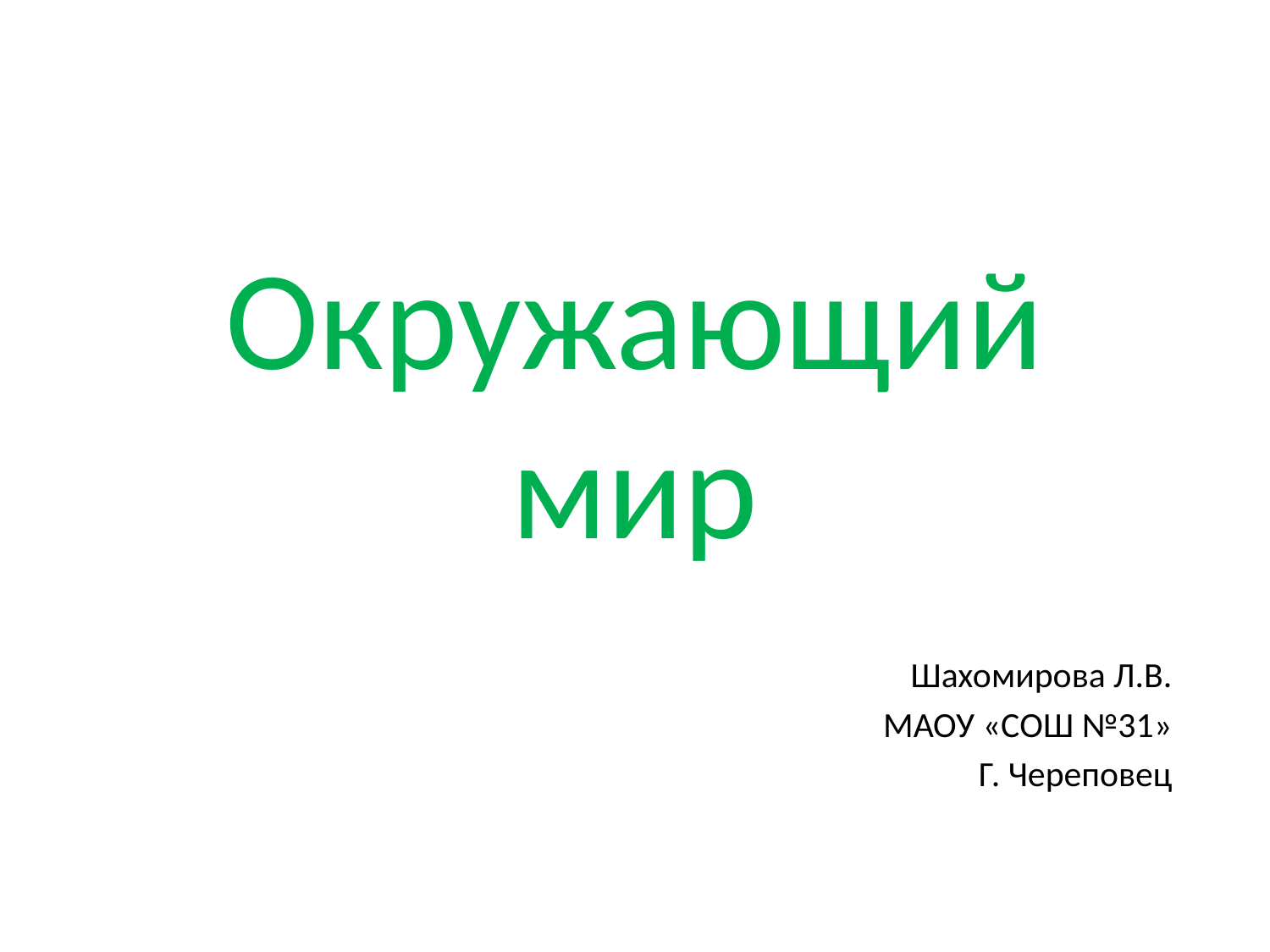

# Окружающий мир
Шахомирова Л.В.
МАОУ «СОШ №31»
Г. Череповец